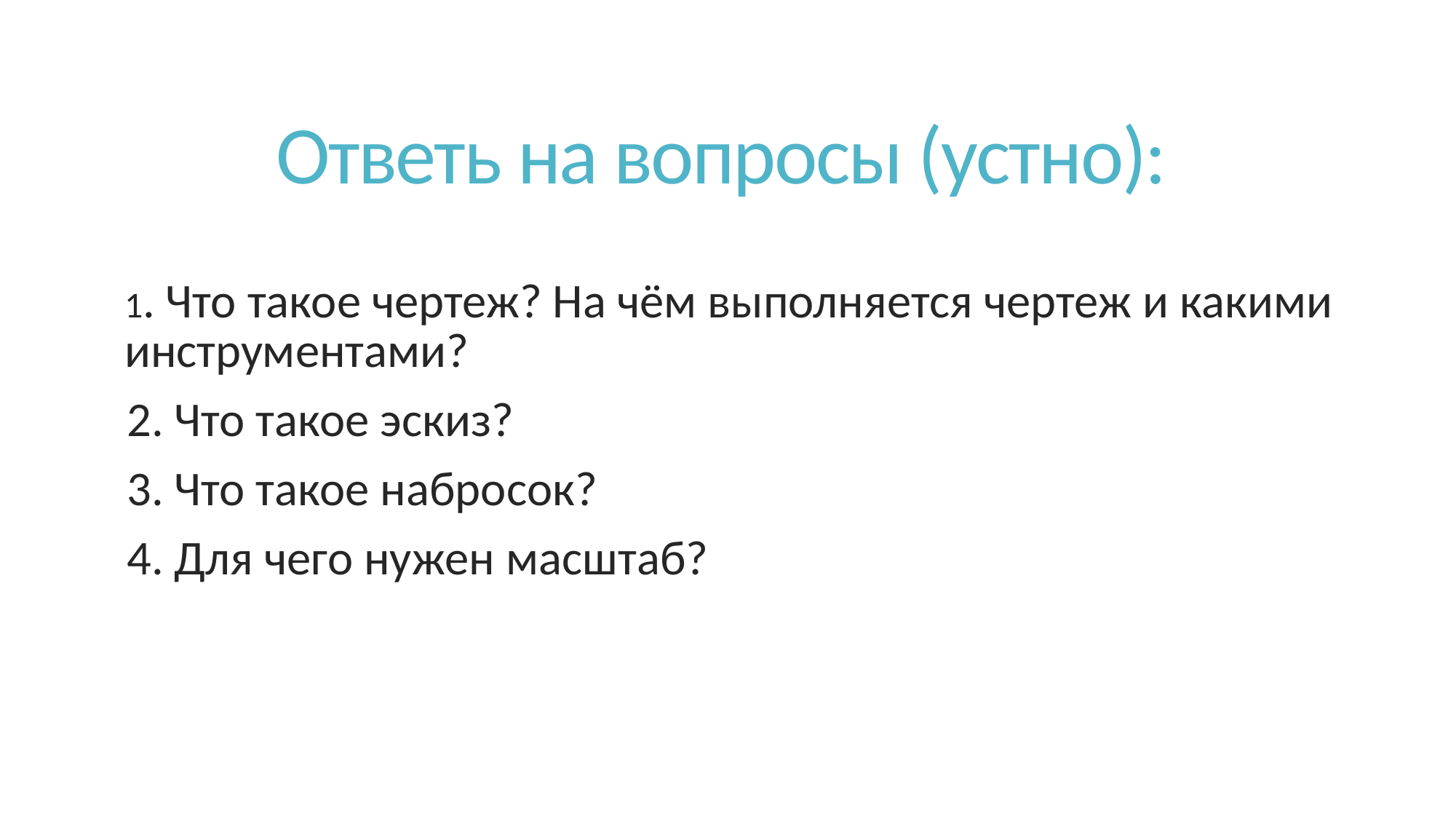

# Ответь на вопросы (устно):
1. Что такое чертеж? На чём выполняется чертеж и какими инструментами?
2. Что такое эскиз?
3. Что такое набросок?
4. Для чего нужен масштаб?